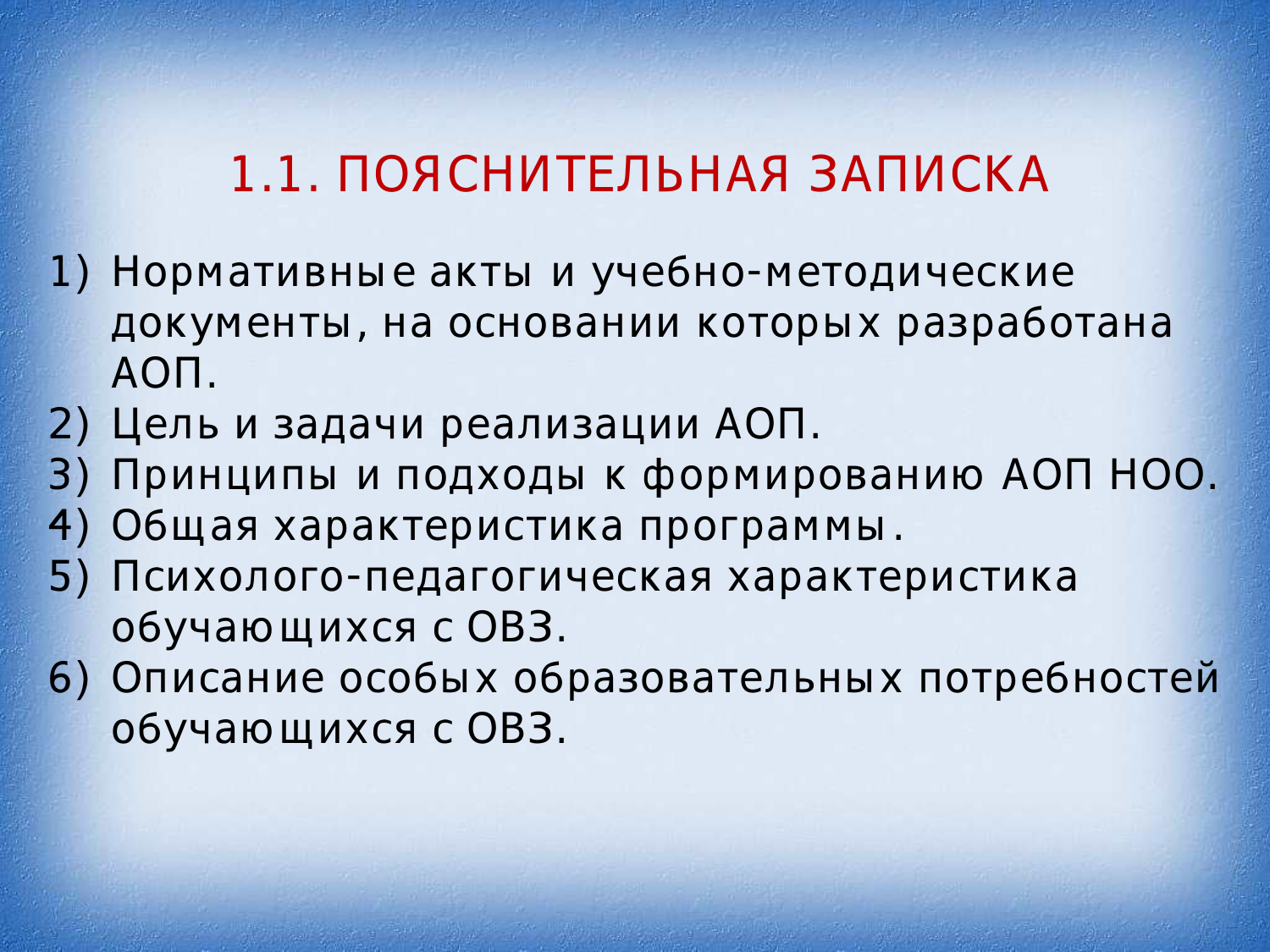

1.1. ПОЯСНИТЕЛЬНАЯ ЗАПИСКА

Нормативные акты и учебно-методические документы, на основании которых разработана АОП.
Цель и задачи реализации АОП.
Принципы и подходы к формированию АОП НОО.
Общая характеристика программы.
Психолого-педагогическая характеристика обучающихся с ОВЗ.
Описание особых образовательных потребностей обучающихся с ОВЗ.